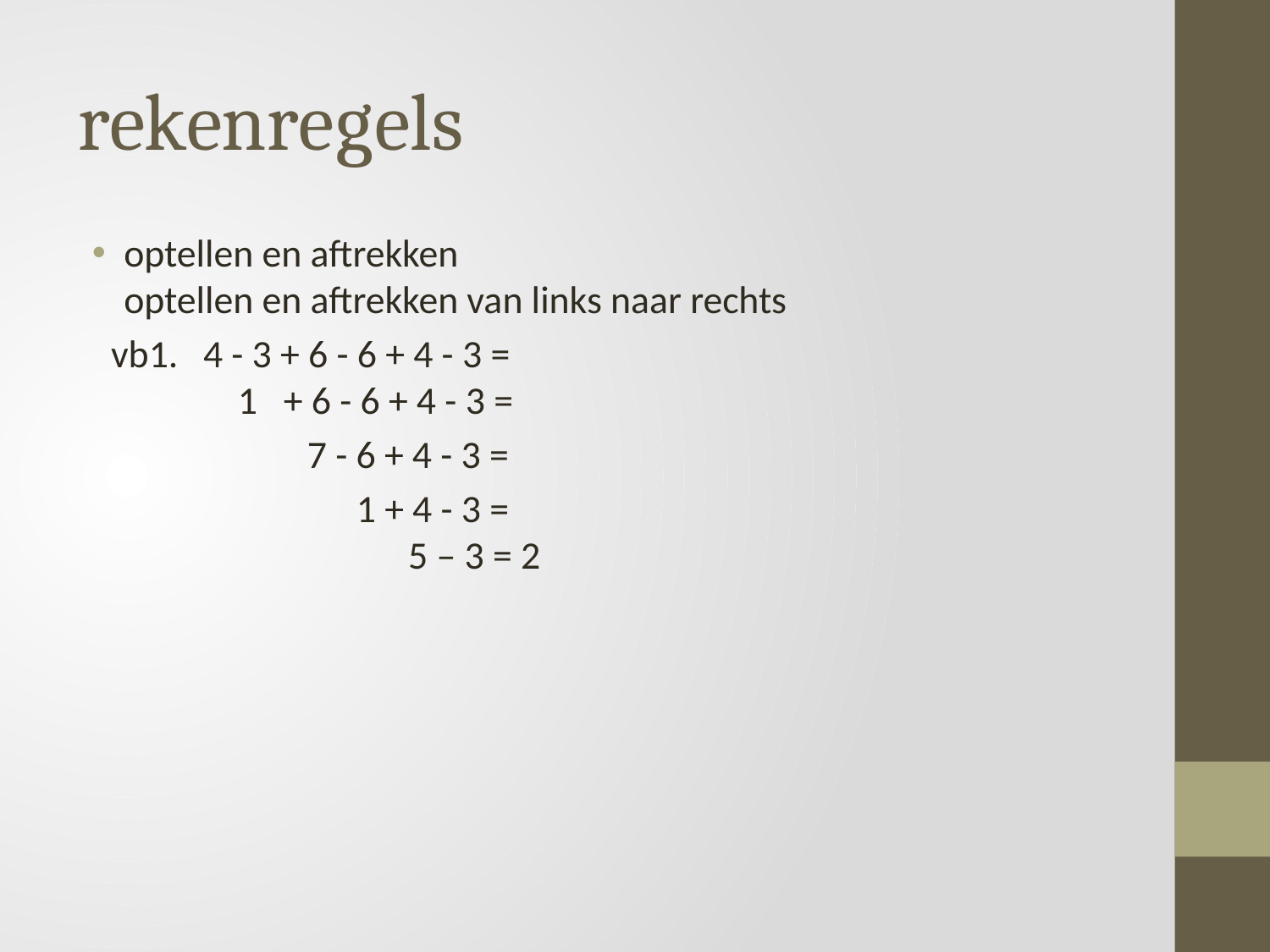

# rekenregels
optellen en aftrekken
optellen en aftrekken van links naar rechts
    vb1.  	4 - 3 + 6 - 6 + 4 - 3 =
	    1   + 6 - 6 + 4 - 3 =
	            7 - 6 + 4 - 3 =
		   1 + 4 - 3 =
		         5 – 3 = 2